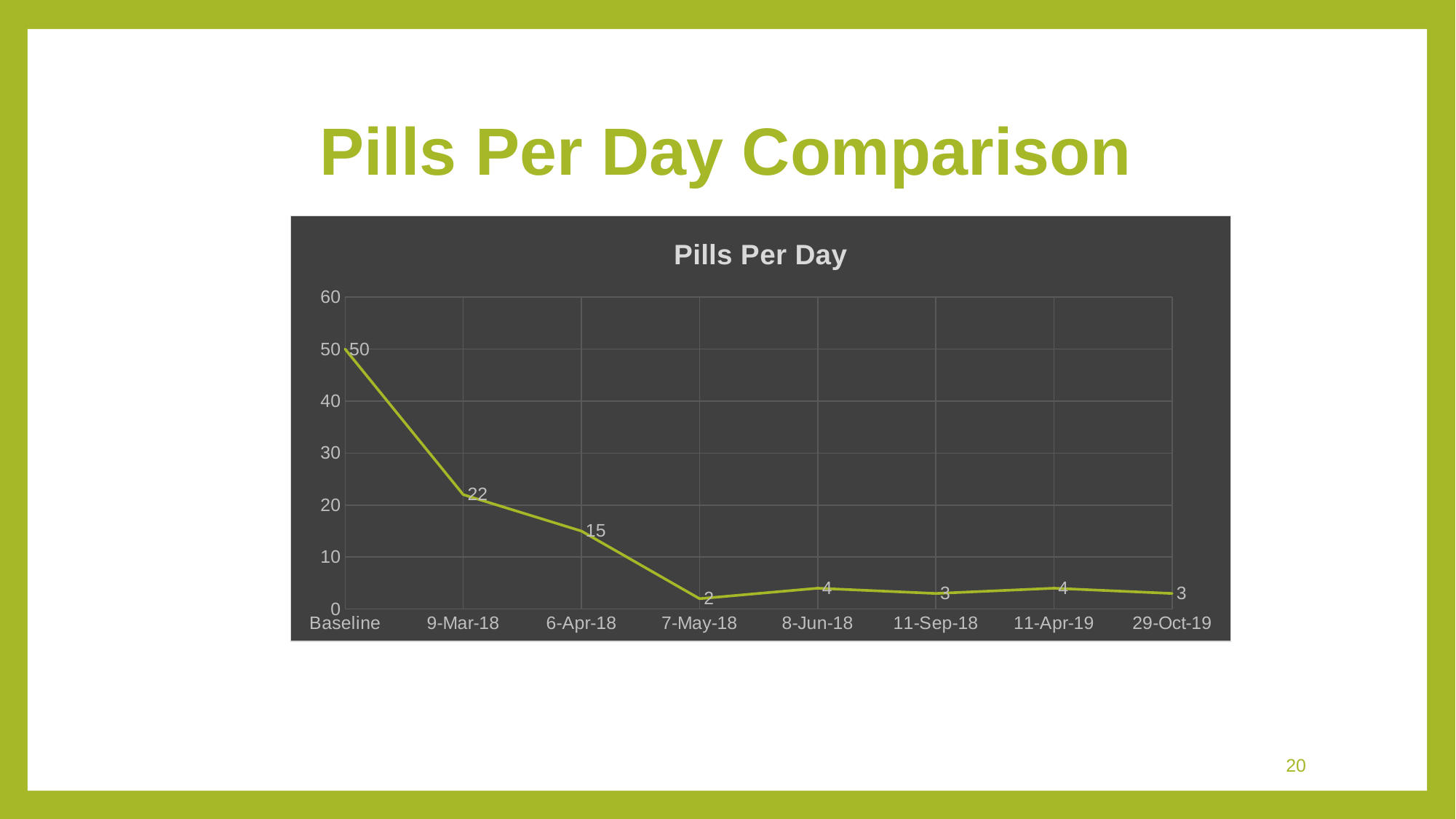

# Pills Per Day Comparison

### Chart: Pills Per Day

| Category | Column1 |
|---|---|
| Baseline | 50.0 |
| 9-Mar-18 | 22.0 |
| 6-Apr-18 | 15.0 |
| 7-May-18 | 2.0 |
| 8-Jun-18 | 4.0 |
| 11-Sep-18 | 3.0 |
| 11-Apr-19 | 4.0 |
| 29-Oct-19 | 3.0 |
20